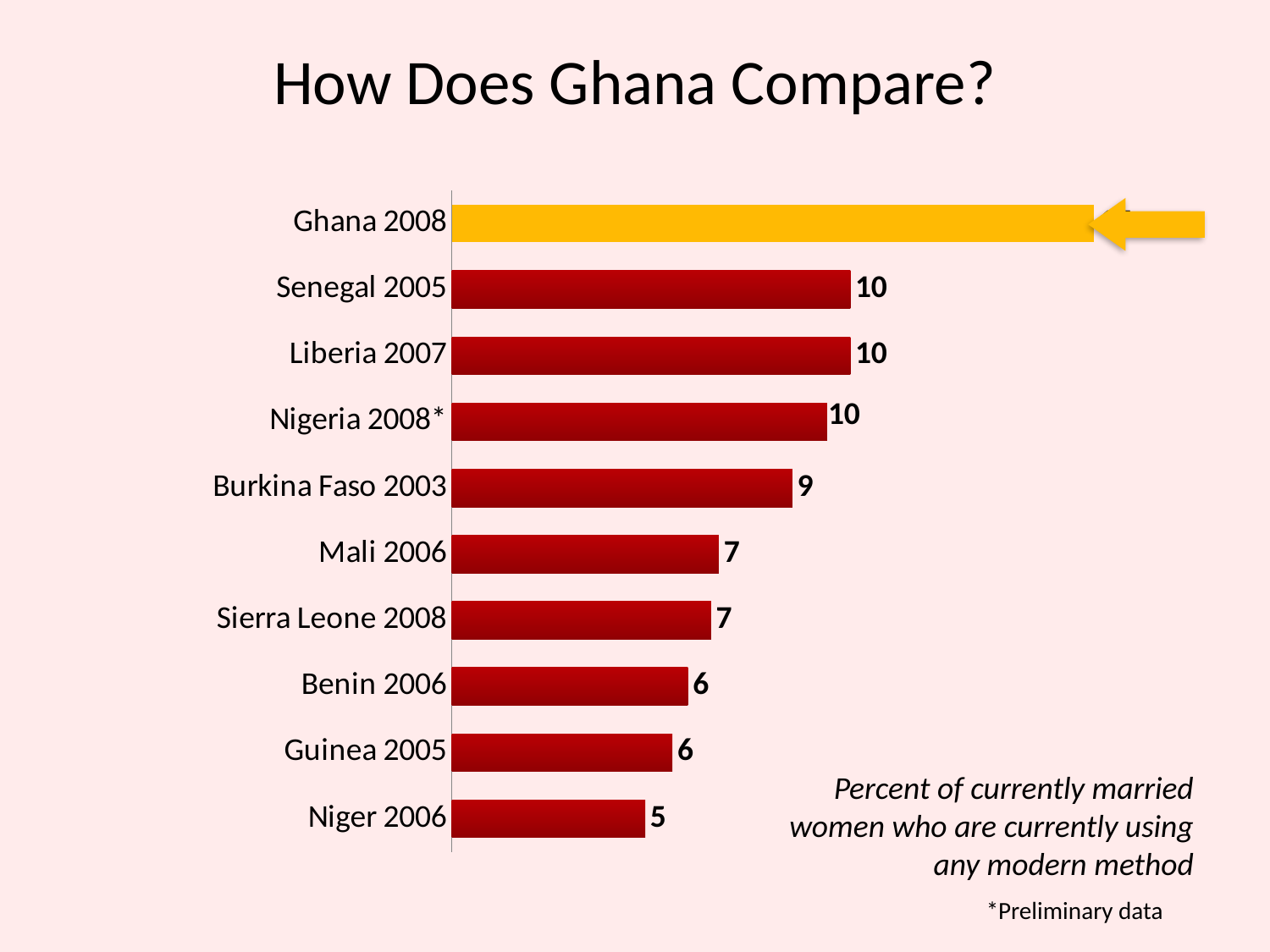

# How Does Ghana Compare?

### Chart

| Category |  |
|---|---|
| Niger 2006 | 5.0 |
| Guinea 2005 | 5.7 |
| Benin 2006 | 6.1 |
| Sierra Leone 2008 | 6.7 |
| Mali 2006 | 6.9 |
| Burkina Faso 2003 | 8.8 |
| Nigeria 2008* | 9.700000000000001 |
| Liberia 2007 | 10.3 |
| Senegal 2005 | 10.3 |
| Ghana 2008 | 16.6 |
Percent of currently married women who are currently using any modern method
*Preliminary data